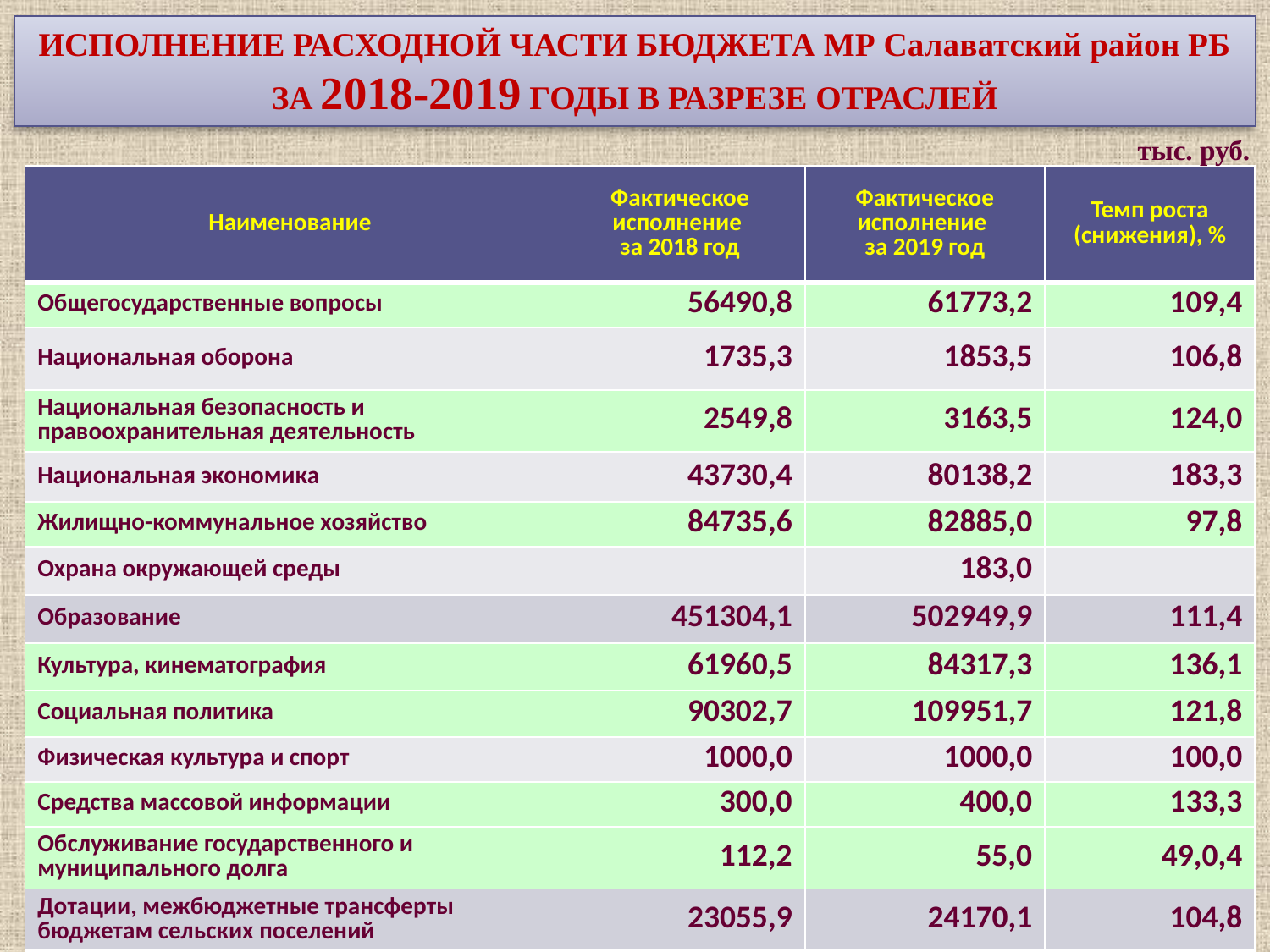

# ИСПОЛНЕНИЕ РАСХОДНОЙ ЧАСТИ БЮДЖЕТА МР Салаватский район РБ ЗА 2018-2019 ГОДЫ В РАЗРЕЗЕ ОТРАСЛЕЙ
тыс. руб.
| Наименование | Фактическое исполнение за 2018 год | Фактическое исполнение за 2019 год | Темп роста (снижения), % |
| --- | --- | --- | --- |
| Общегосударственные вопросы | 56490,8 | 61773,2 | 109,4 |
| Национальная оборона | 1735,3 | 1853,5 | 106,8 |
| Национальная безопасность и правоохранительная деятельность | 2549,8 | 3163,5 | 124,0 |
| Национальная экономика | 43730,4 | 80138,2 | 183,3 |
| Жилищно-коммунальное хозяйство | 84735,6 | 82885,0 | 97,8 |
| Охрана окружающей среды |  | 183,0 |  |
| Образование | 451304,1 | 502949,9 | 111,4 |
| Культура, кинематография | 61960,5 | 84317,3 | 136,1 |
| Социальная политика | 90302,7 | 109951,7 | 121,8 |
| Физическая культура и спорт | 1000,0 | 1000,0 | 100,0 |
| Средства массовой информации | 300,0 | 400,0 | 133,3 |
| Обслуживание государственного и муниципального долга | 112,2 | 55,0 | 49,0,4 |
| Дотации, межбюджетные трансферты бюджетам сельских поселений | 23055,9 | 24170,1 | 104,8 |
| ВСЕГО | 817 277,2 | 953020,0 | 116,6 |